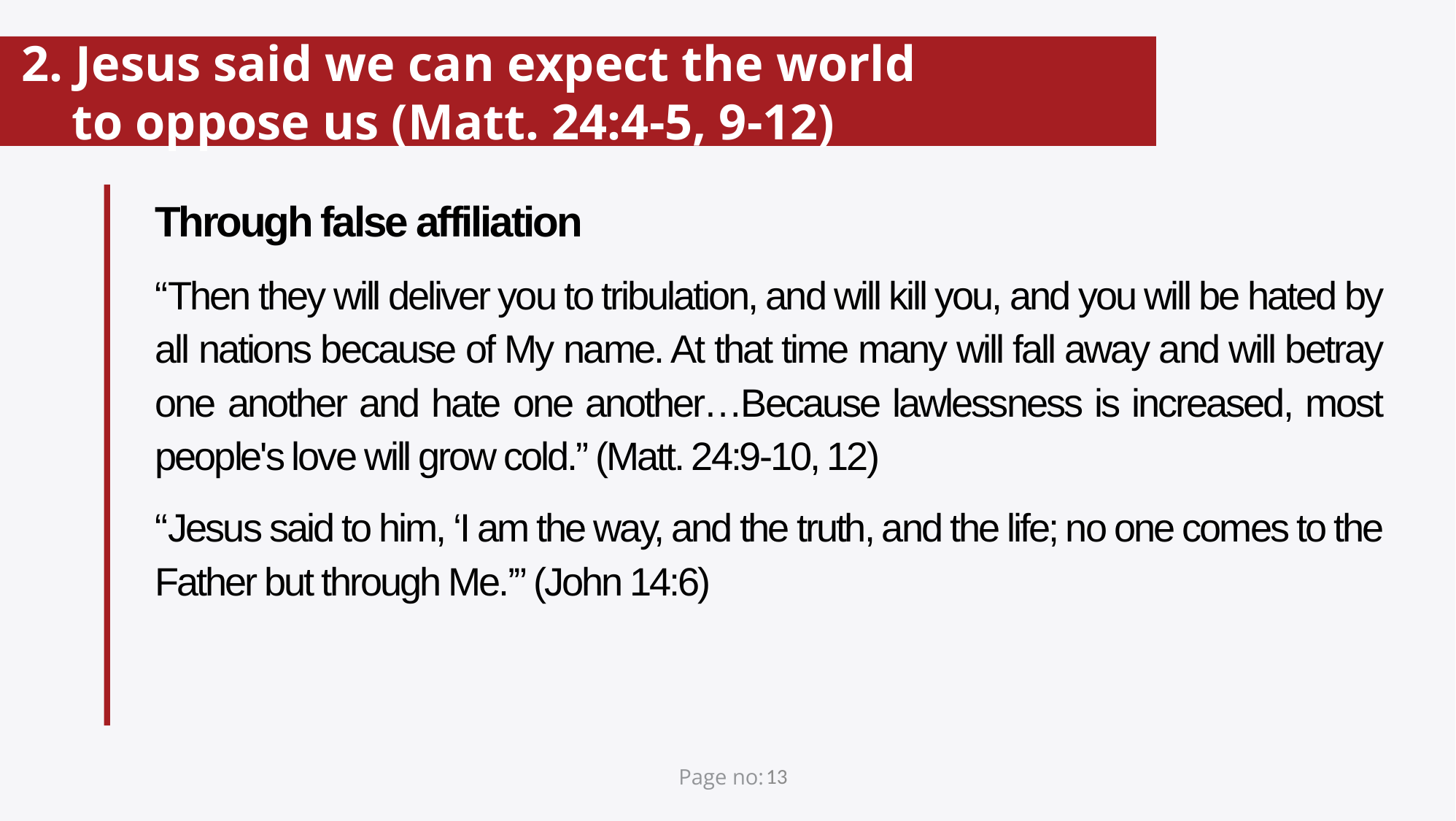

# 2. Jesus said we can expect the world to oppose us (Matt. 24:4-5, 9-12)
Through false affiliation
“Then they will deliver you to tribulation, and will kill you, and you will be hated by all nations because of My name. At that time many will fall away and will betray one another and hate one another…Because lawlessness is increased, most people's love will grow cold.” (Matt. 24:9-10, 12)
“Jesus said to him, ‘I am the way, and the truth, and the life; no one comes to the Father but through Me.’” (John 14:6)